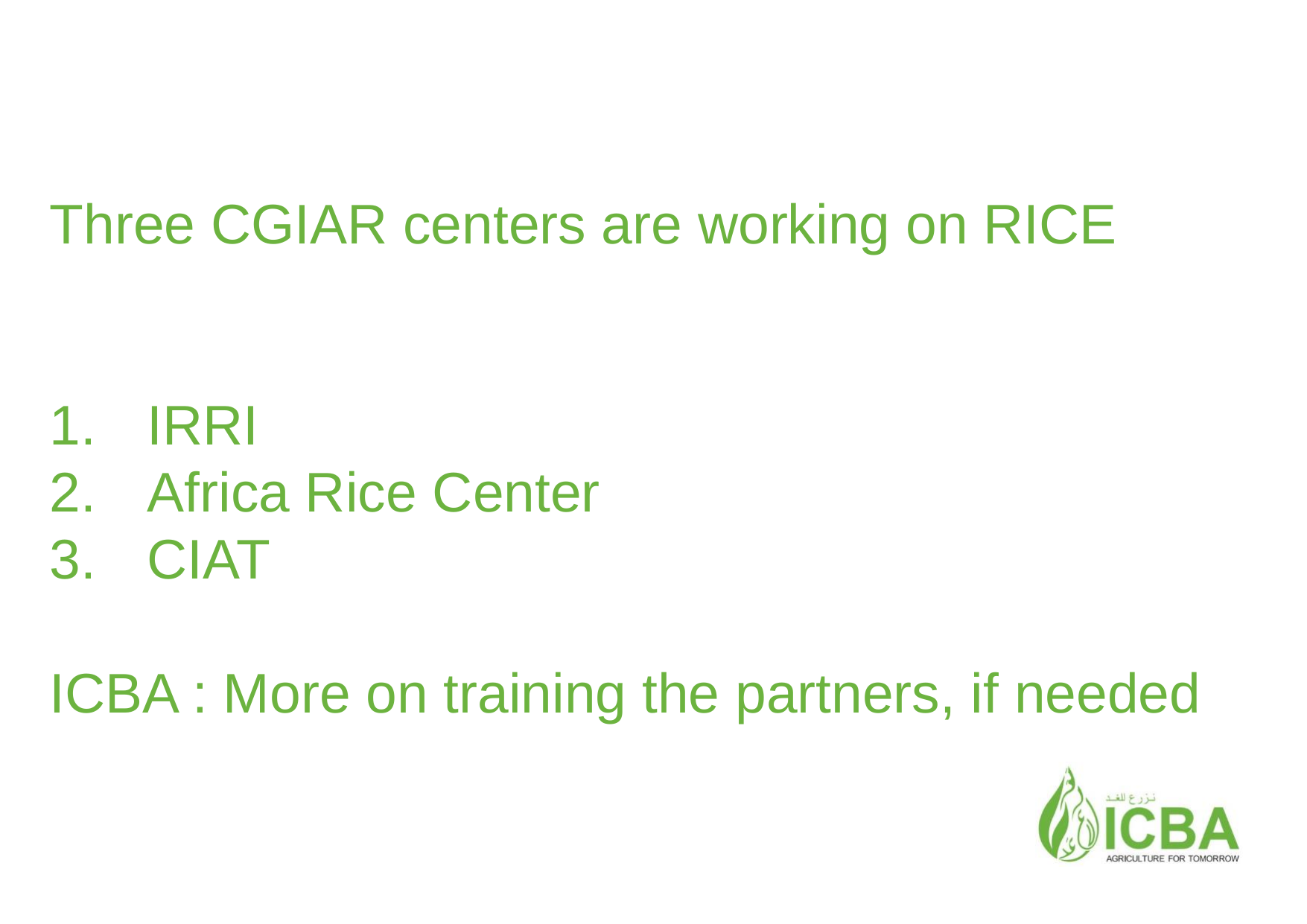

Three CGIAR centers are working on RICE

IRRI
Africa Rice Center
CIAT

ICBA : More on training the partners, if needed